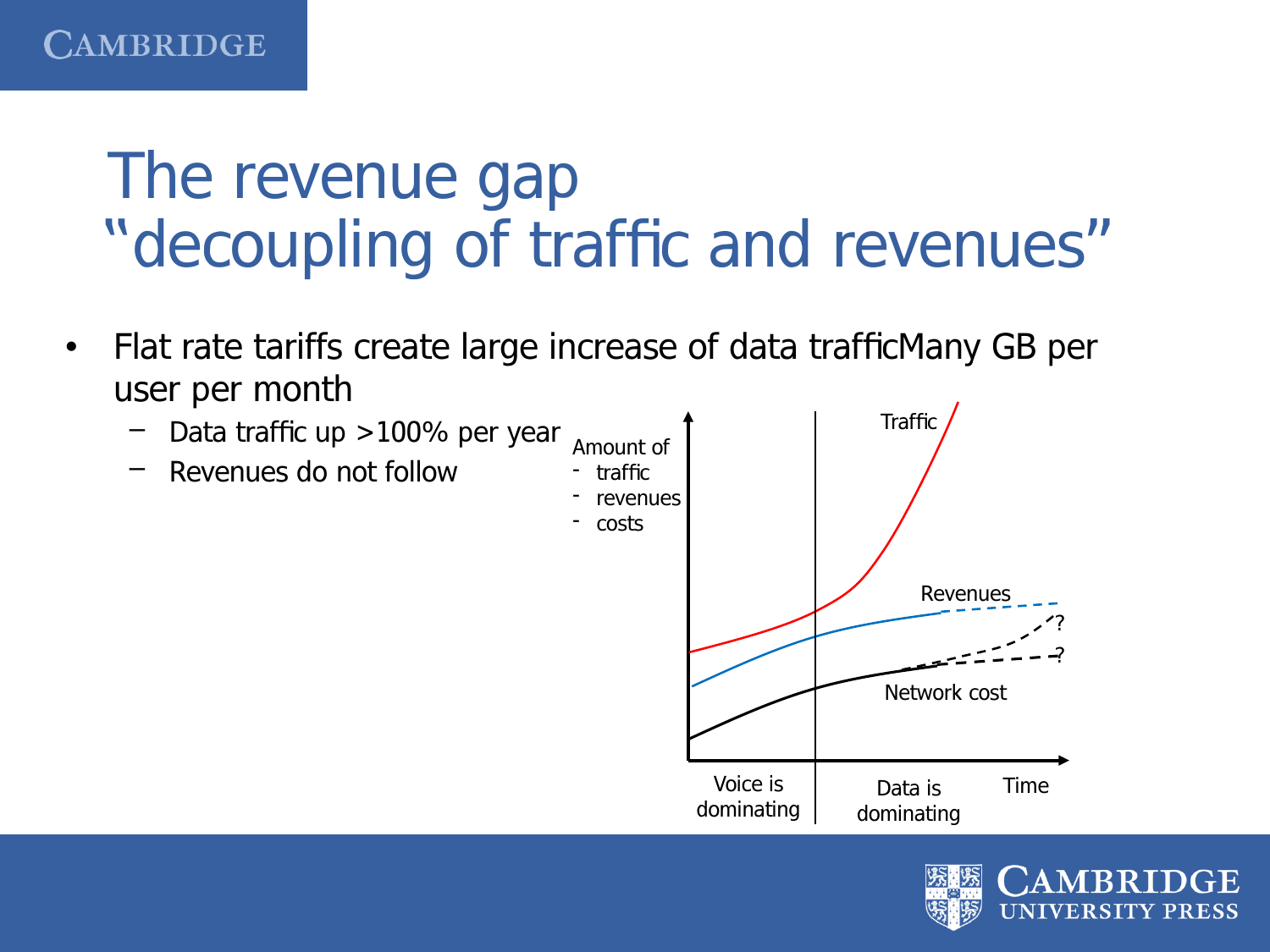

# The revenue gap “decoupling of traffic and revenues”
Flat rate tariffs create large increase of data trafficMany GB per user per month
Data traffic up >100% per year
Revenues do not follow
Traffic

Amount of
traffic
revenues
costs
Revenues

Network cost
Voice is dominating
Time
Data is dominating
?

?